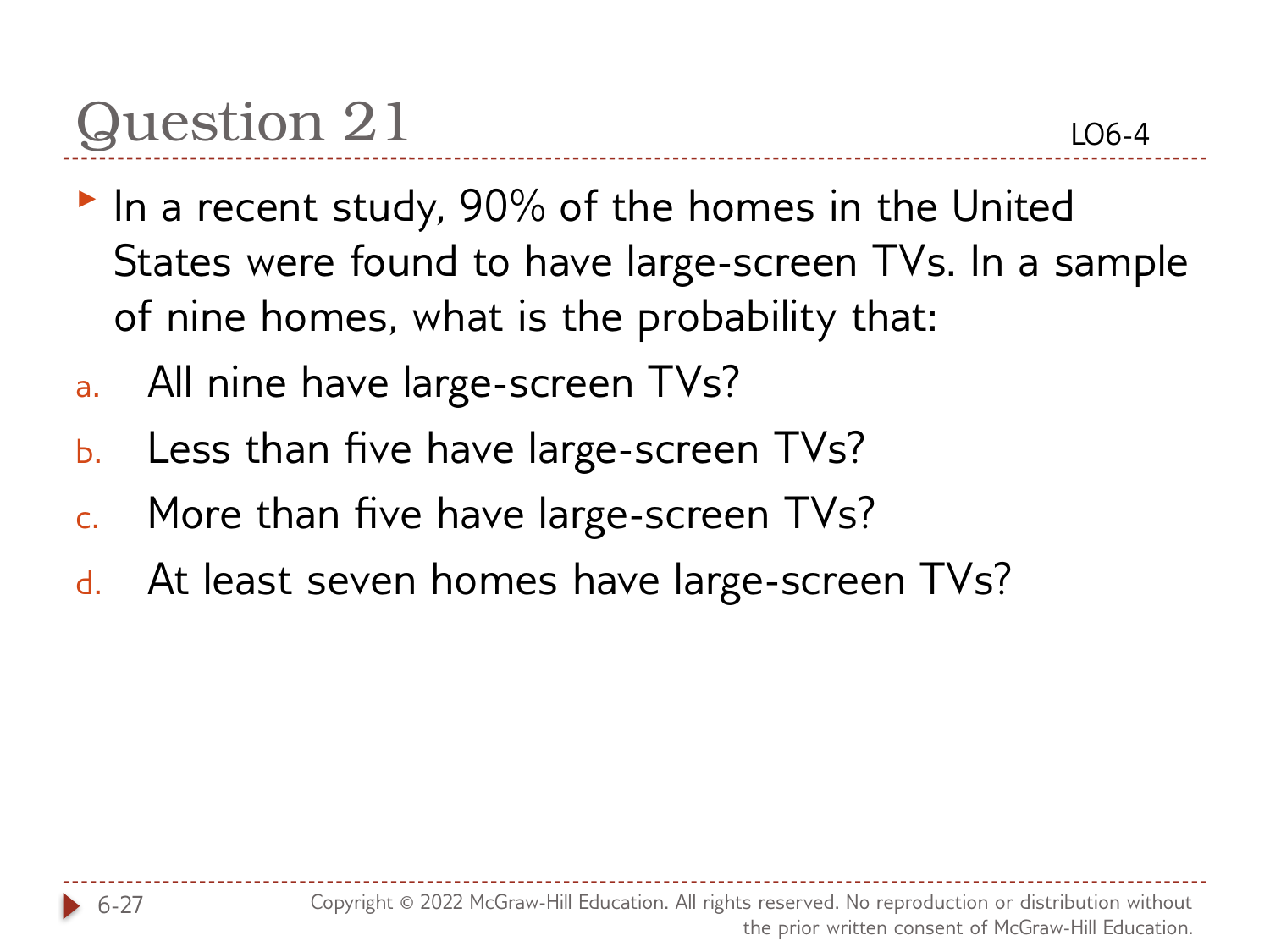

# Question 21
LO6-4
In a recent study, 90% of the homes in the United States were found to have large-screen TVs. In a sample of nine homes, what is the probability that:
All nine have large-screen TVs?
Less than five have large-screen TVs?
More than five have large-screen TVs?
At least seven homes have large-screen TVs?

6-27
Copyright © 2022 McGraw-Hill Education. All rights reserved. No reproduction or distribution without the prior written consent of McGraw-Hill Education.